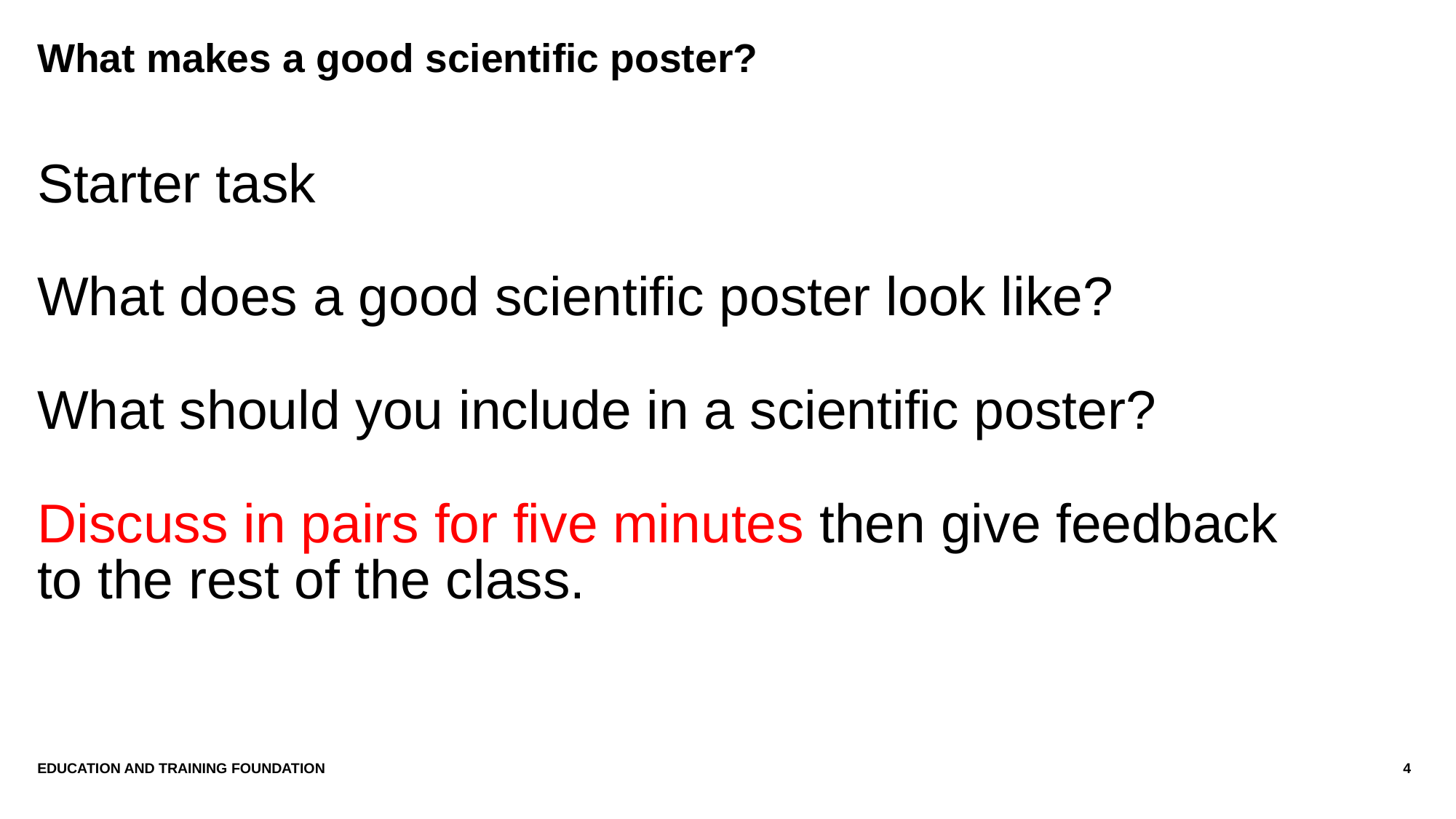

# What makes a good scientific poster?
Starter task

What does a good scientific poster look like?

What should you include in a scientific poster?

Discuss in pairs for five minutes then give feedback to the rest of the class.

Education and Training Foundation
4